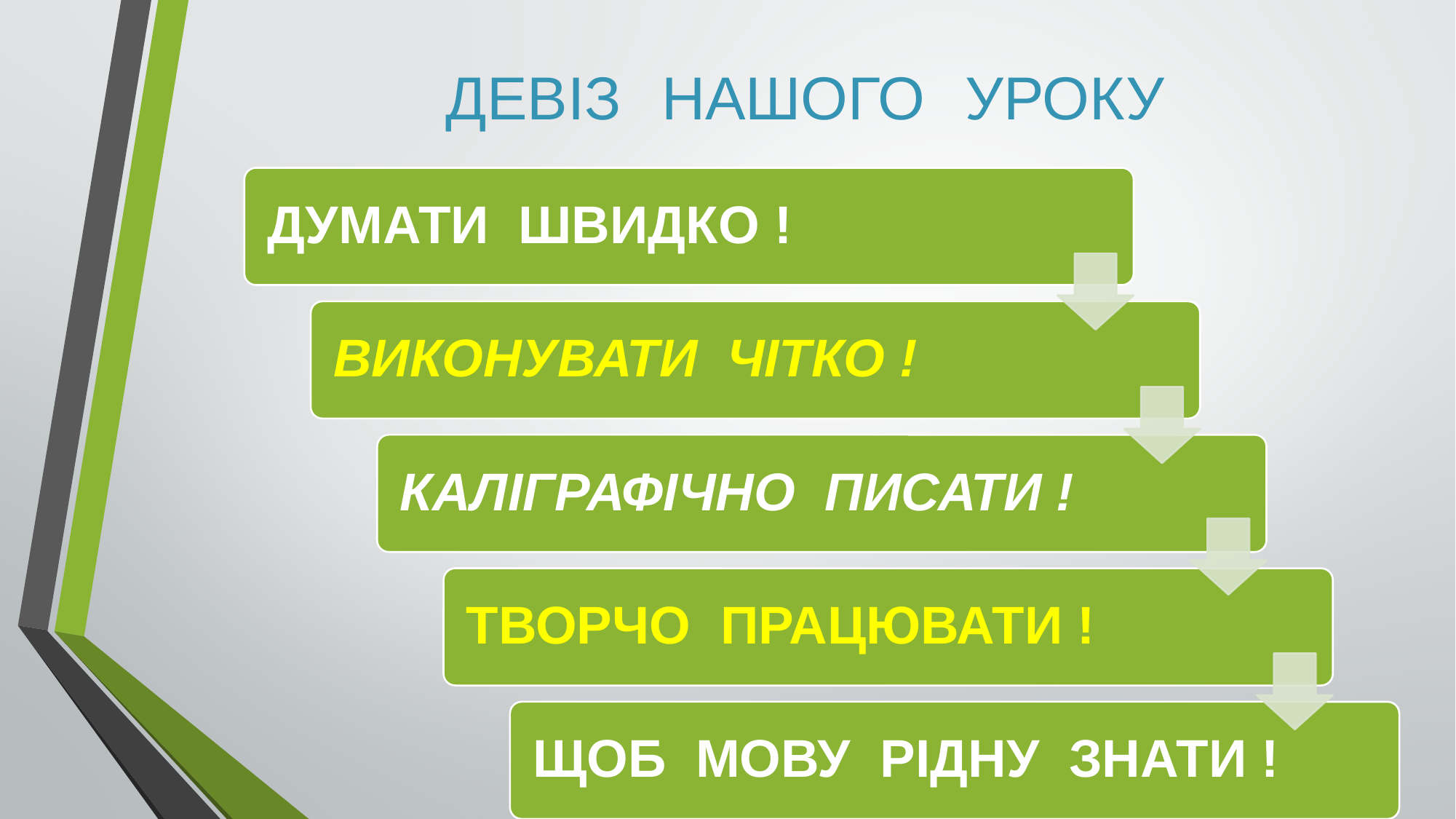

# ДЕВІЗ  НАШОГО  УРОКУ
ДУМАТИ  ШВИДКО !
ВИКОНУВАТИ  ЧІТКО !
КАЛІГРАФІЧНО  ПИСАТИ !
ТВОРЧО  ПРАЦЮВАТИ !
ЩОБ  МОВУ  РІДНУ  ЗНАТИ !